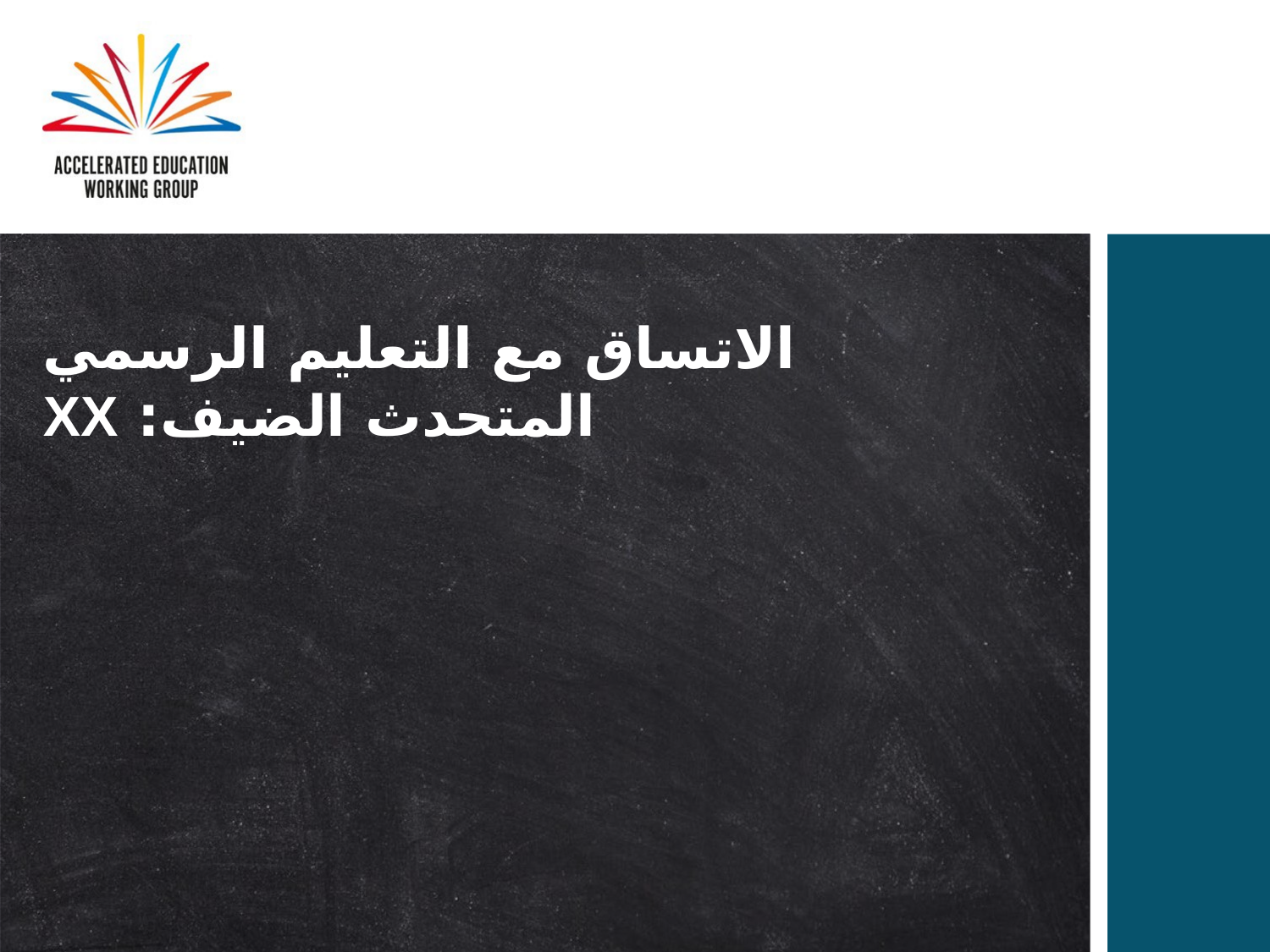

# الاتساق مع التعليم الرسمي المتحدث الضيف: XX